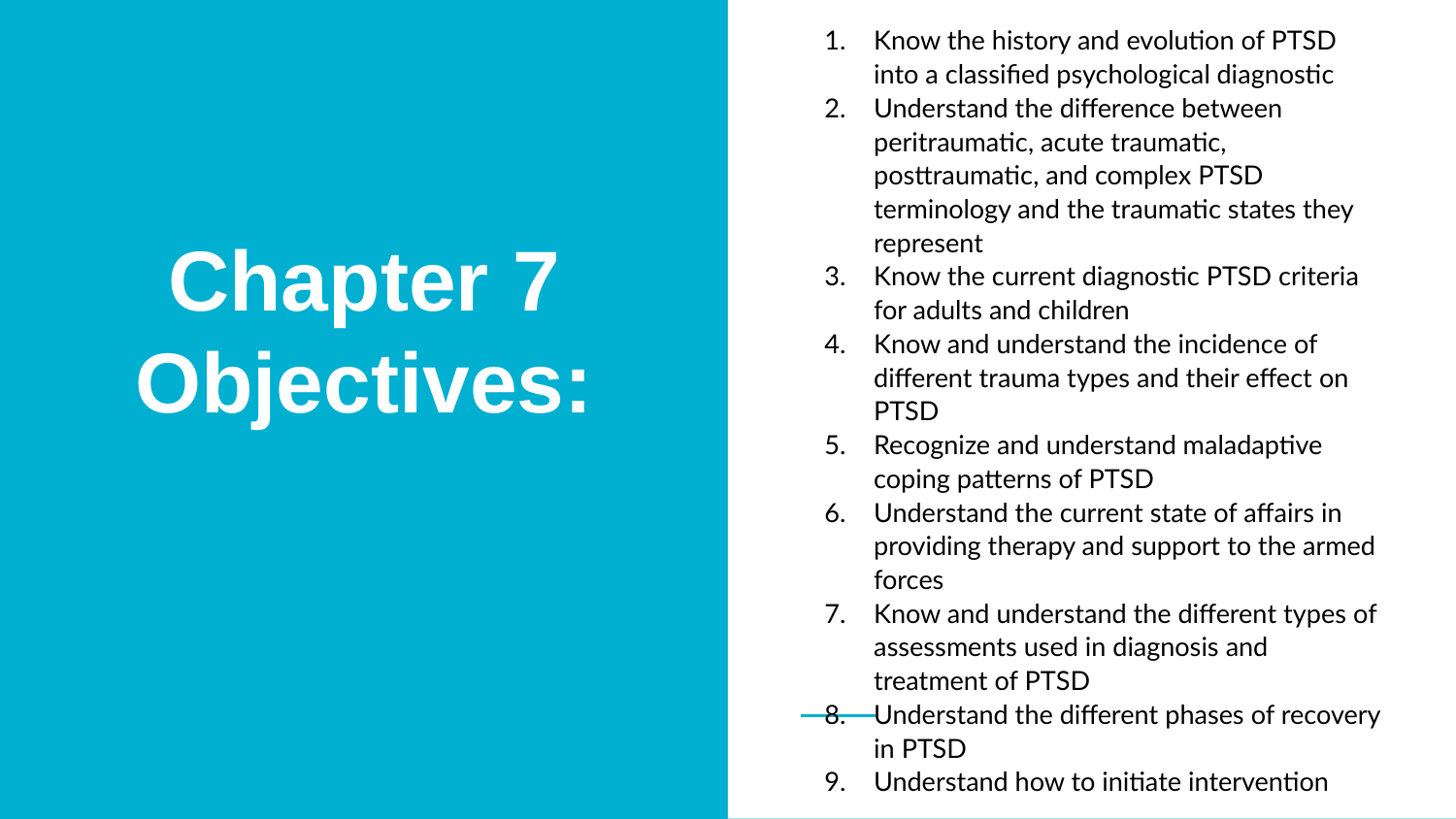

Know the history and evolution of PTSD into a classified psychological diagnostic
Understand the difference between peritraumatic, acute traumatic, posttraumatic, and complex PTSD terminology and the traumatic states they represent
Know the current diagnostic PTSD criteria for adults and children
Know and understand the incidence of different trauma types and their effect on PTSD
Recognize and understand maladaptive coping patterns of PTSD
Understand the current state of affairs in providing therapy and support to the armed forces
Know and understand the different types of assessments used in diagnosis and treatment of PTSD
Understand the different phases of recovery in PTSD
Understand how to initiate intervention
# Chapter 7 Objectives: